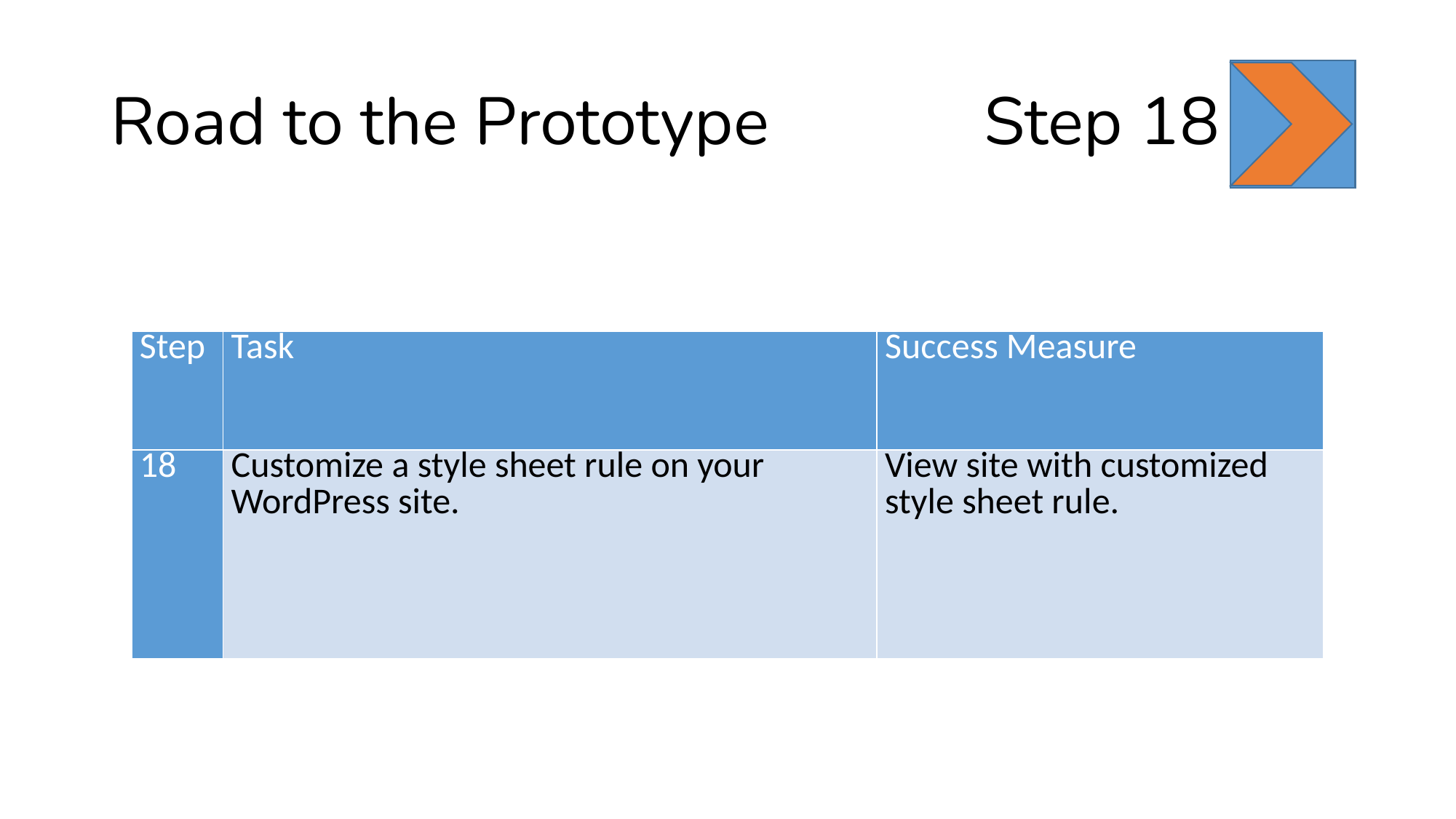

# Road to the Prototype		Step 18

| Step | Task | Success Measure |
| --- | --- | --- |
| 18 | Customize a style sheet rule on your WordPress site. | View site with customized style sheet rule. |